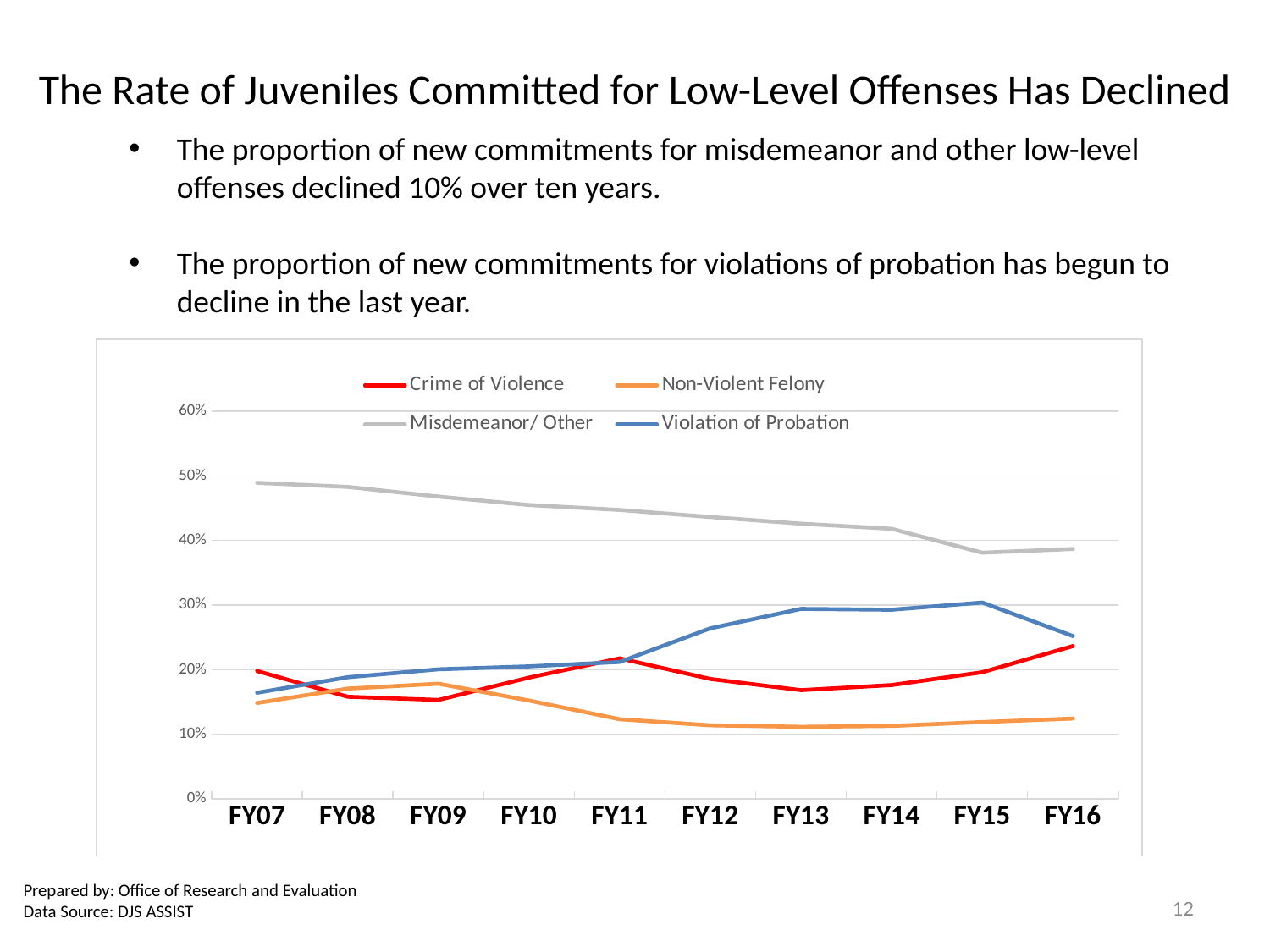

# The Rate of Juveniles Committed for Low-Level Offenses Has Declined
The proportion of new commitments for misdemeanor and other low-level offenses declined 10% over ten years.

The proportion of new commitments for violations of probation has begun to decline in the last year.

### Chart

| Category | Crime of Violence | Non-Violent Felony | Misdemeanor/ Other | Violation of Probation |
|---|---|---|---|---|
| FY07 | 0.19794584500466852 | 0.1484593837535014 | 0.4892623716153128 | 0.16433239962651727 |
| FY08 | 0.15804878048780488 | 0.17073170731707318 | 0.48292682926829267 | 0.18829268292682927 |
| FY09 | 0.15310077519379844 | 0.17829457364341086 | 0.4680232558139535 | 0.2005813953488372 |
| FY10 | 0.18778486782133091 | 0.15223336371923427 | 0.45487693710118504 | 0.20510483135824978 |
| FY11 | 0.21755368814192344 | 0.12324929971988796 | 0.44724556489262374 | 0.2119514472455649 |
| FY12 | 0.18564593301435406 | 0.11387559808612441 | 0.43636363636363634 | 0.2641148325358852 |
| FY13 | 0.16835699797160245 | 0.11156186612576065 | 0.4259634888438134 | 0.29411764705882354 |
| FY14 | 0.1761786600496278 | 0.11290322580645161 | 0.41811414392059554 | 0.29280397022332505 |
| FY15 | 0.19614147909967847 | 0.1189710610932476 | 0.38102893890675243 | 0.30385852090032156 |
| FY16 | 0.23661485319516407 | 0.12435233160621761 | 0.38687392055267705 | 0.25215889464594127 |
Prepared by: Office of Research and Evaluation
Data Source: DJS ASSIST
12